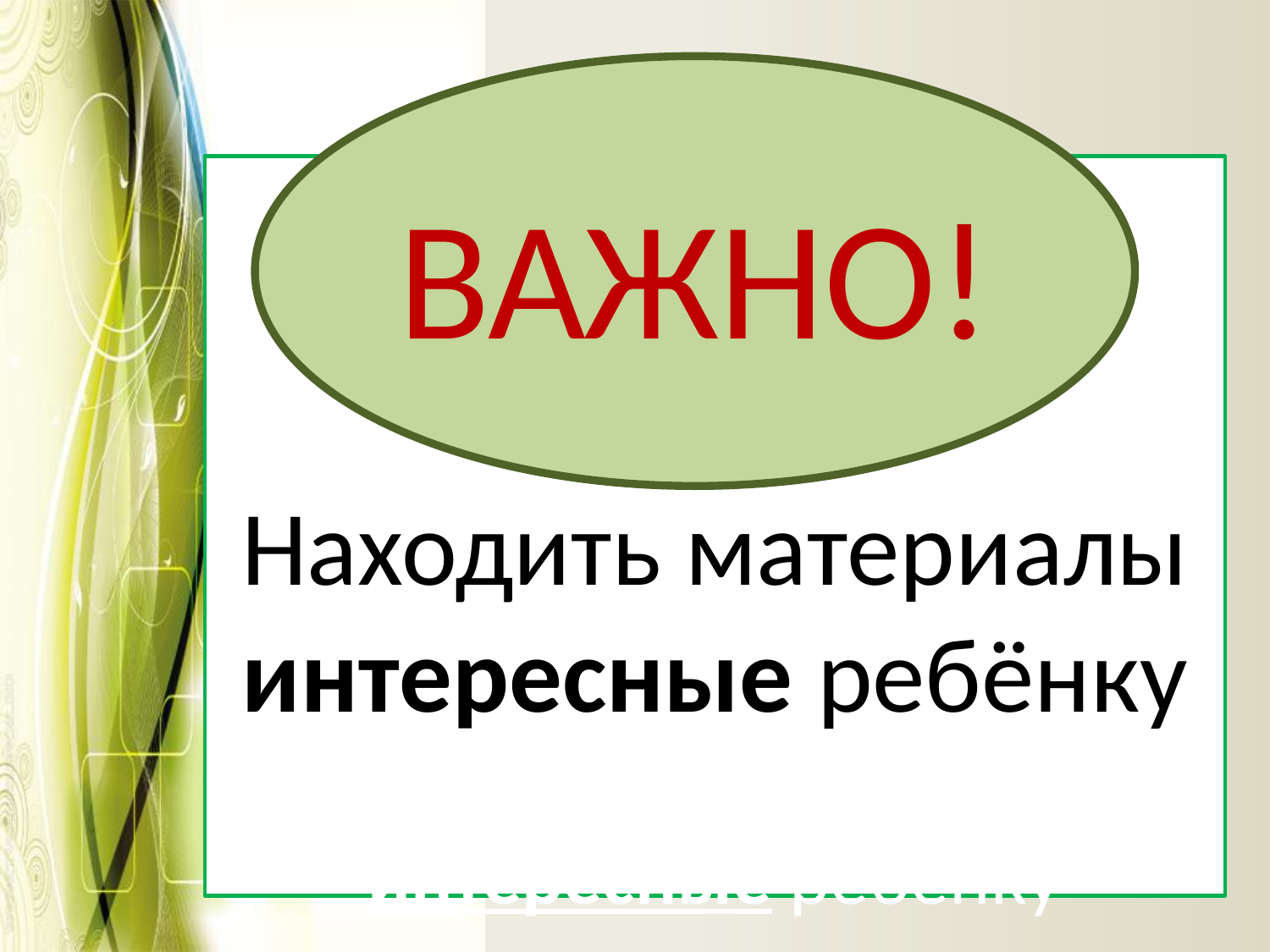

ВАЖНО!

Находить материалы интересные ребёнку
Находить материалы интересные ребёнку